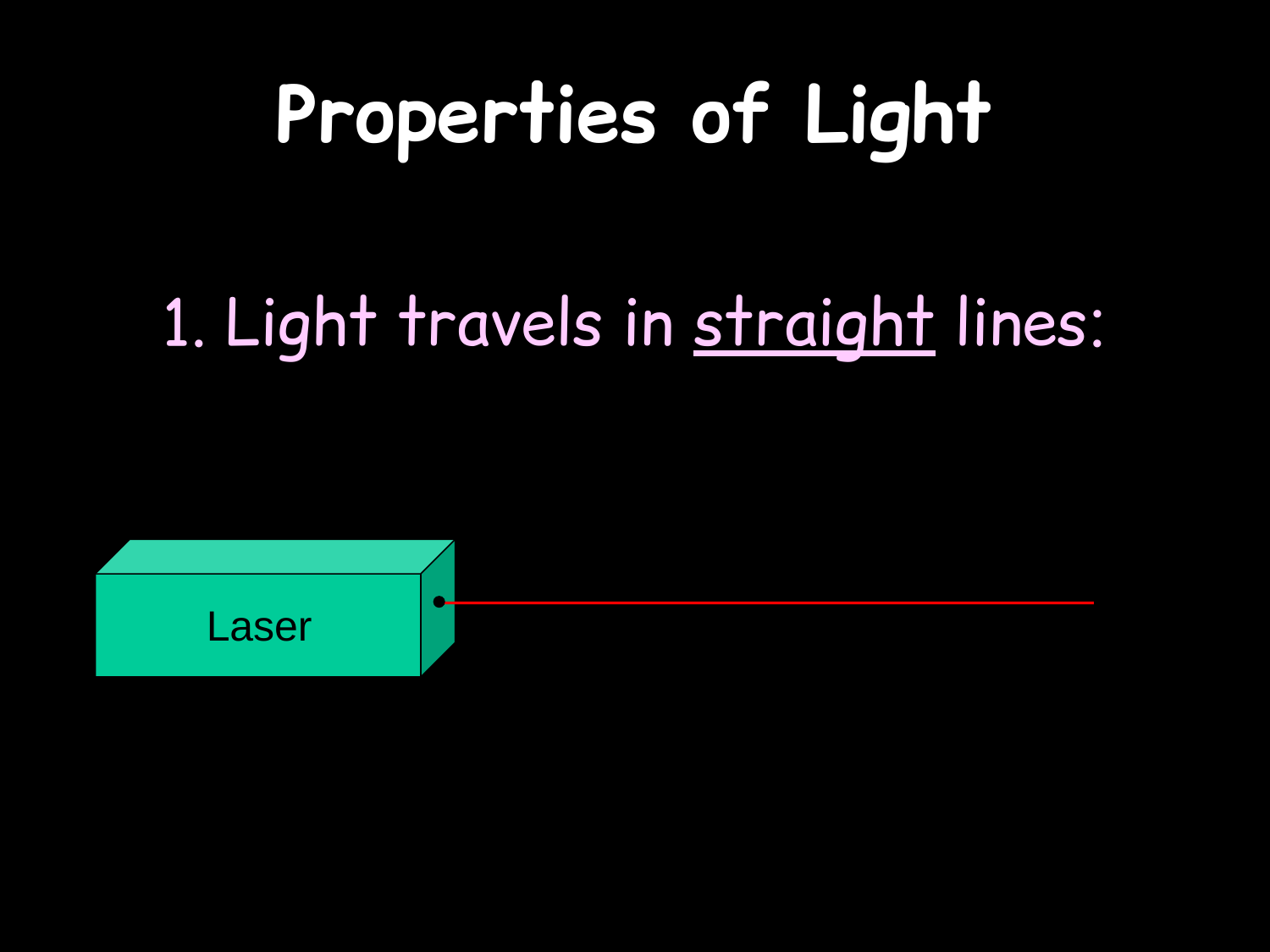

# Properties of Light
1. Light travels in straight lines:

Laser